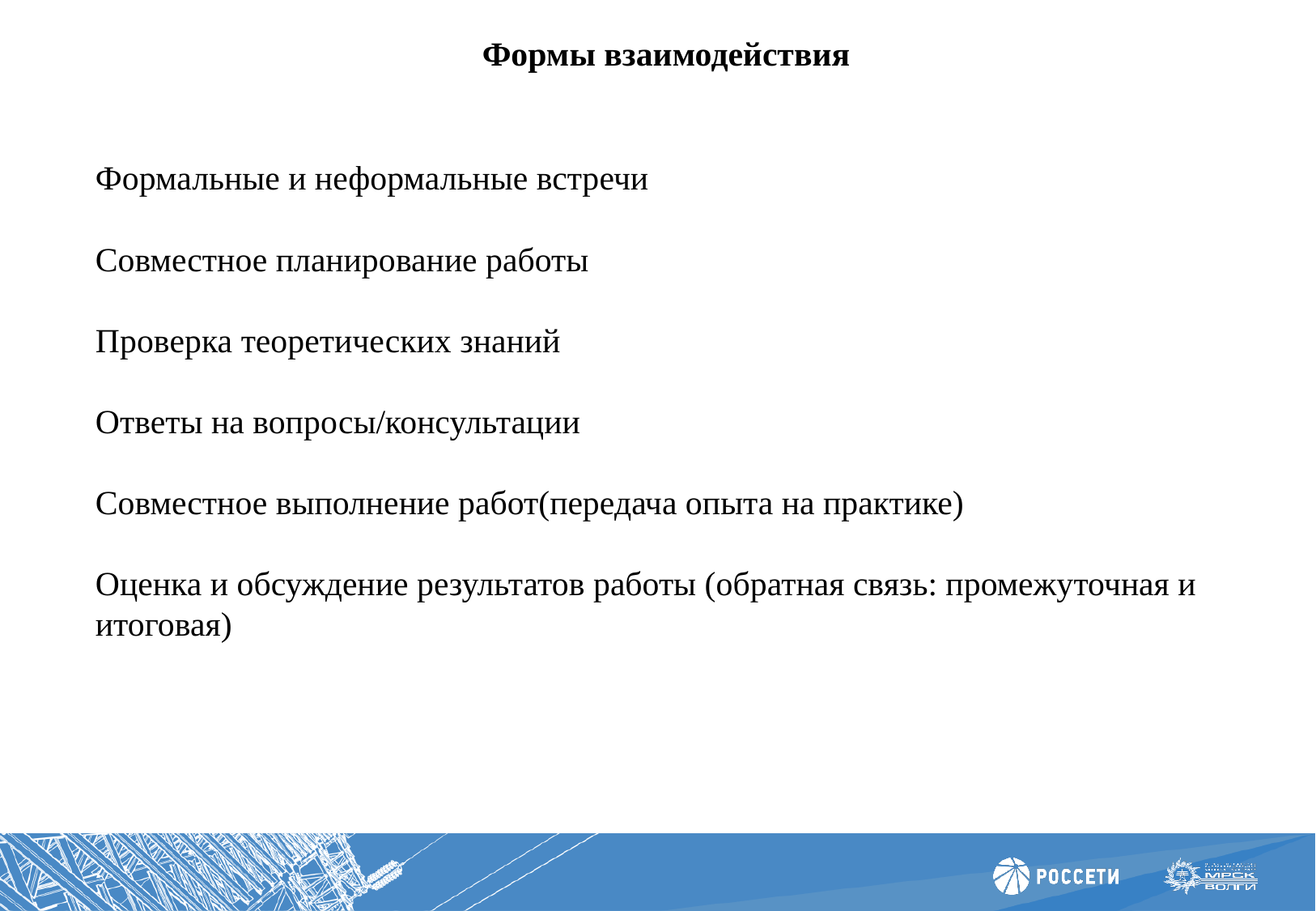

# Формы взаимодействия

Формальные и неформальные встречи

Совместное планирование работы

Проверка теоретических знаний

Ответы на вопросы/консультации

Совместное выполнение работ(передача опыта на практике)

Оценка и обсуждение результатов работы (обратная связь: промежуточная и итоговая)